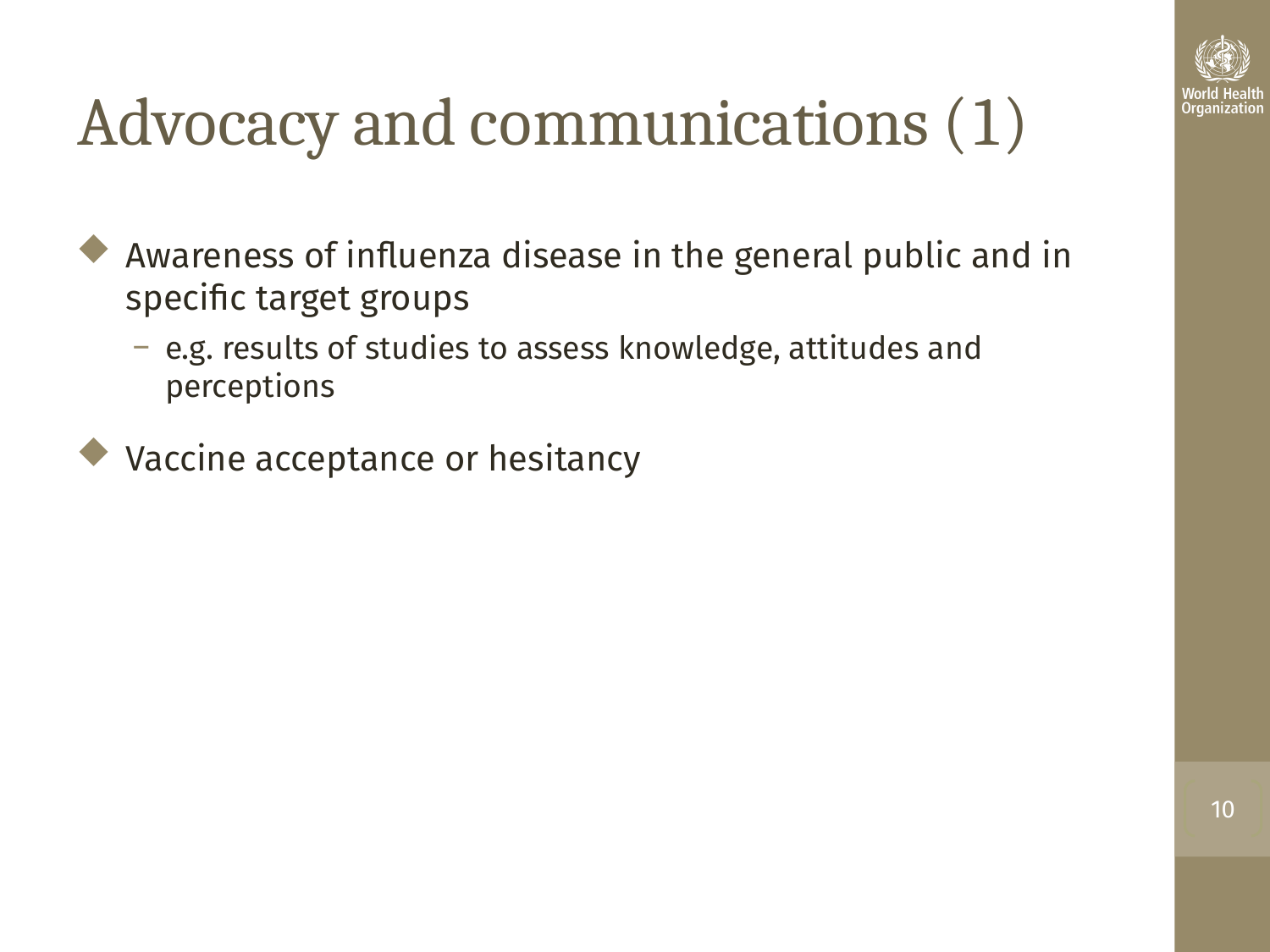

# Advocacy and communications (1)
Awareness of influenza disease in the general public and in specific target groups
e.g. results of studies to assess knowledge, attitudes and perceptions
Vaccine acceptance or hesitancy